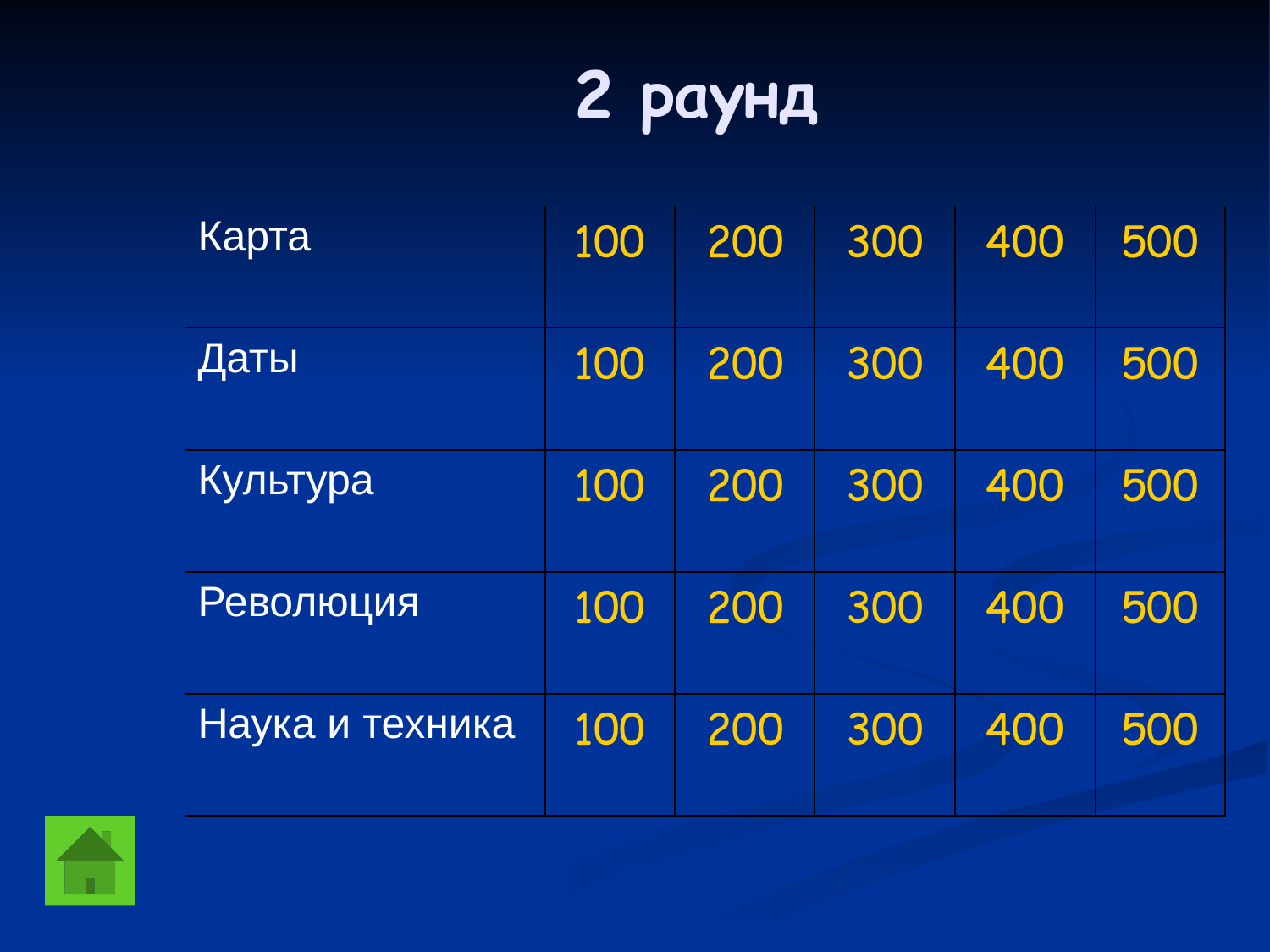

2 раунд
| Карта | 100 | 200 | 300 | 400 | 500 |
| --- | --- | --- | --- | --- | --- |
| Даты | 100 | 200 | 300 | 400 | 500 |
| Культура | 100 | 200 | 300 | 400 | 500 |
| Революция | 100 | 200 | 300 | 400 | 500 |
| Наука и техника | 100 | 200 | 300 | 400 | 500 |